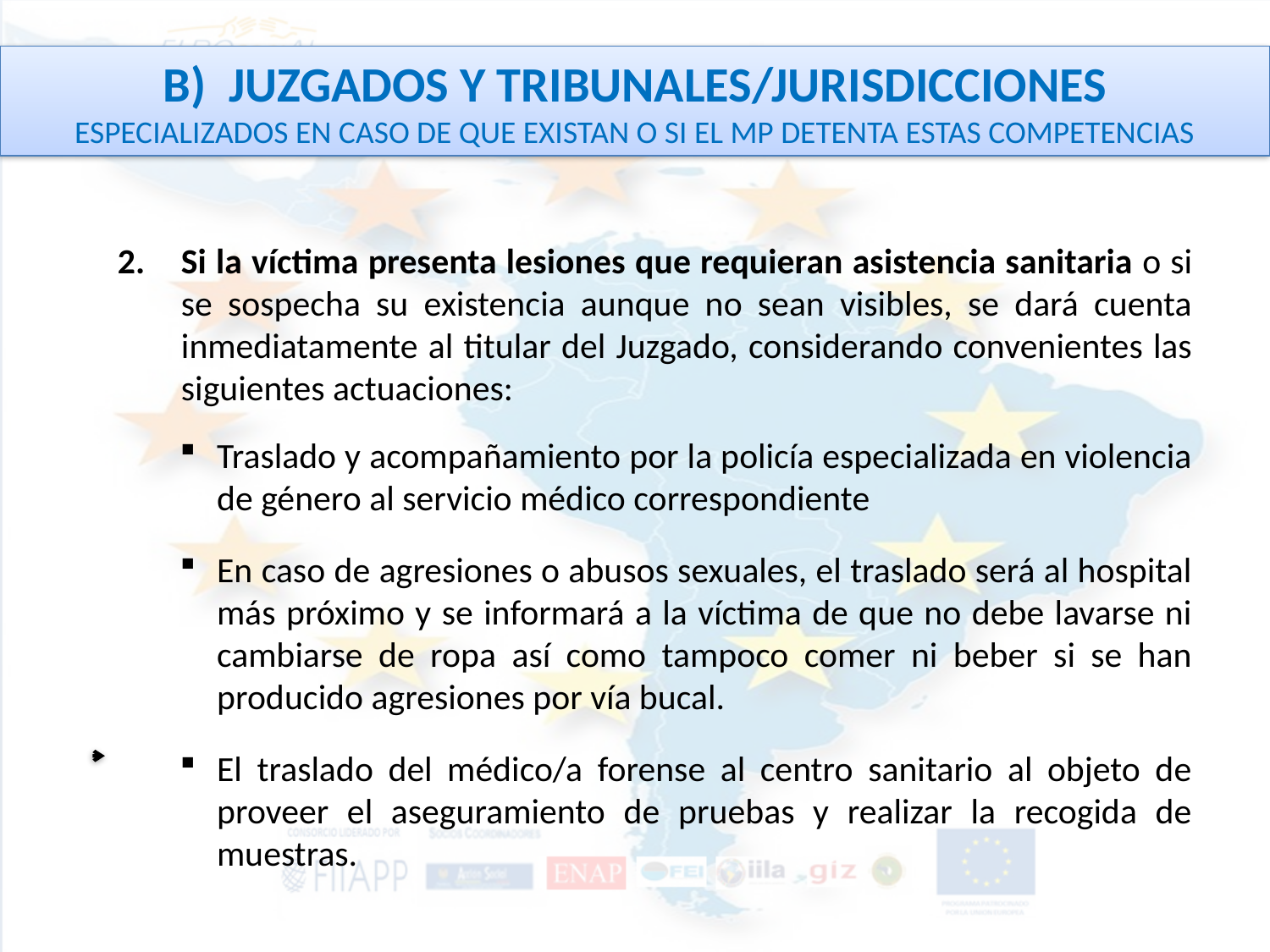

B)  JUZGADOS Y TRIBUNALES/JURISDICCIONES
ESPECIALIZADOS EN CASO DE QUE EXISTAN O SI EL MP DETENTA ESTAS COMPETENCIAS

Si la víctima presenta lesiones que requieran asistencia sanitaria o si se sospecha su existencia aunque no sean visibles, se dará cuenta inmediatamente al titular del Juzgado, considerando convenientes las siguientes actuaciones:

Traslado y acompañamiento por la policía especializada en violencia de género al servicio médico correspondiente

En caso de agresiones o abusos sexuales, el traslado será al hospital más próximo y se informará a la víctima de que no debe lavarse ni cambiarse de ropa así como tampoco comer ni beber si se han producido agresiones por vía bucal.

El traslado del médico/a forense al centro sanitario al objeto de proveer el aseguramiento de pruebas y realizar la recogida de muestras.